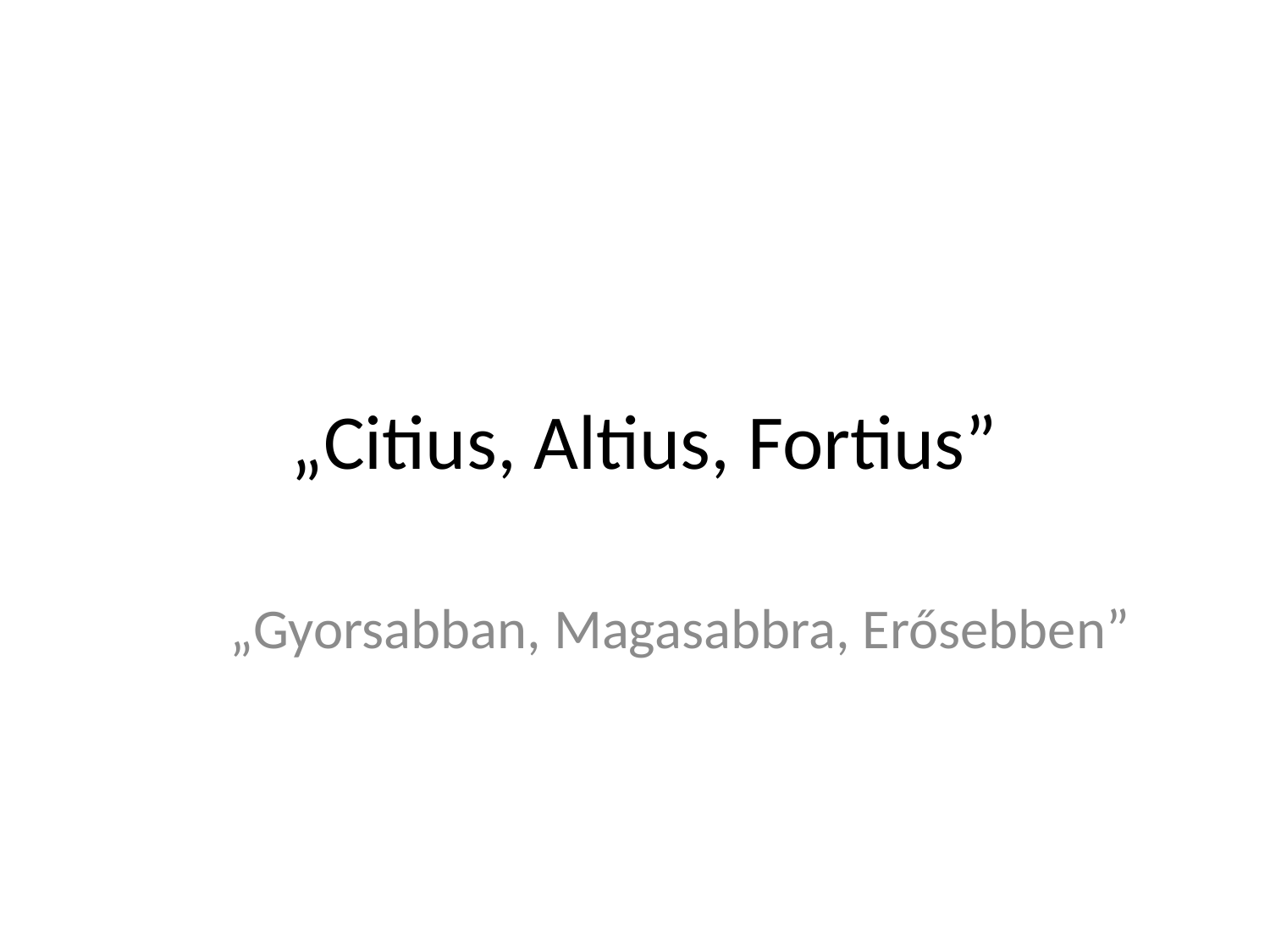

# „Citius, Altius, Fortius”
„Gyorsabban, Magasabbra, Erősebben”